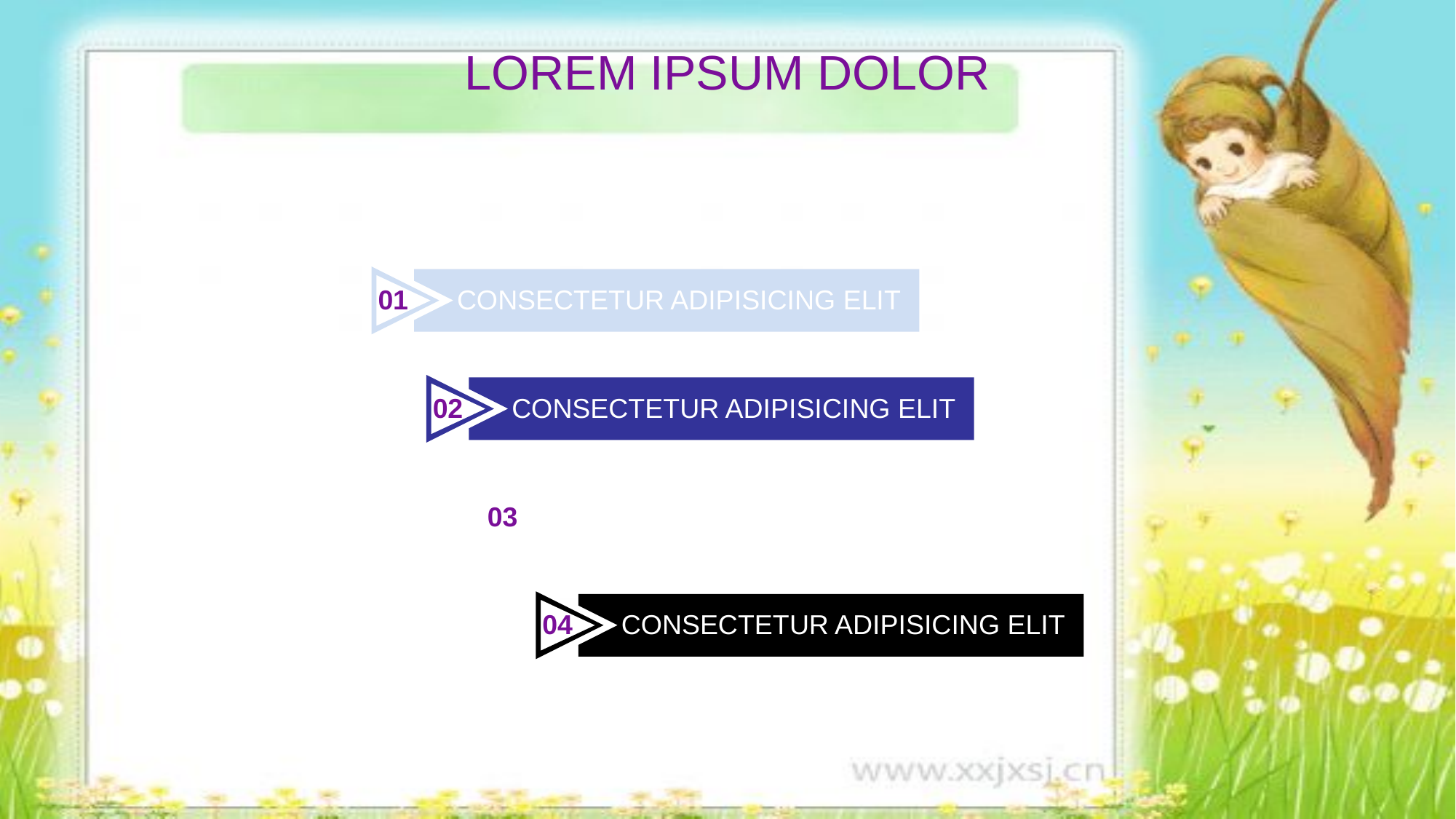

LOREM IPSUM DOLOR
01
CONSECTETUR ADIPISICING ELIT
02
CONSECTETUR ADIPISICING ELIT
03
CONSECTETUR ADIPISICING ELIT
04
CONSECTETUR ADIPISICING ELIT